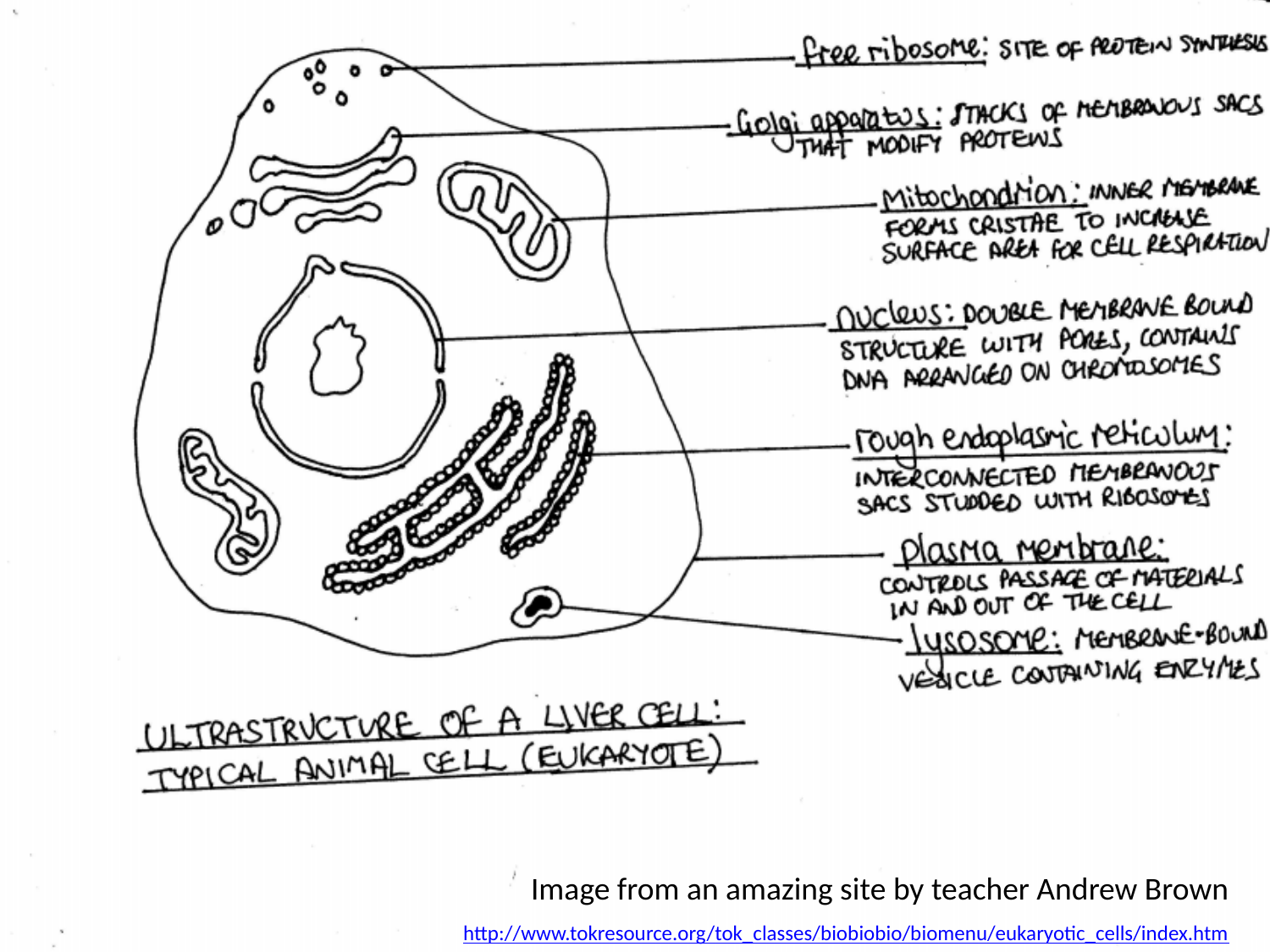

Image from an amazing site by teacher Andrew Brown
http://www.tokresource.org/tok_classes/biobiobio/biomenu/eukaryotic_cells/index.htm